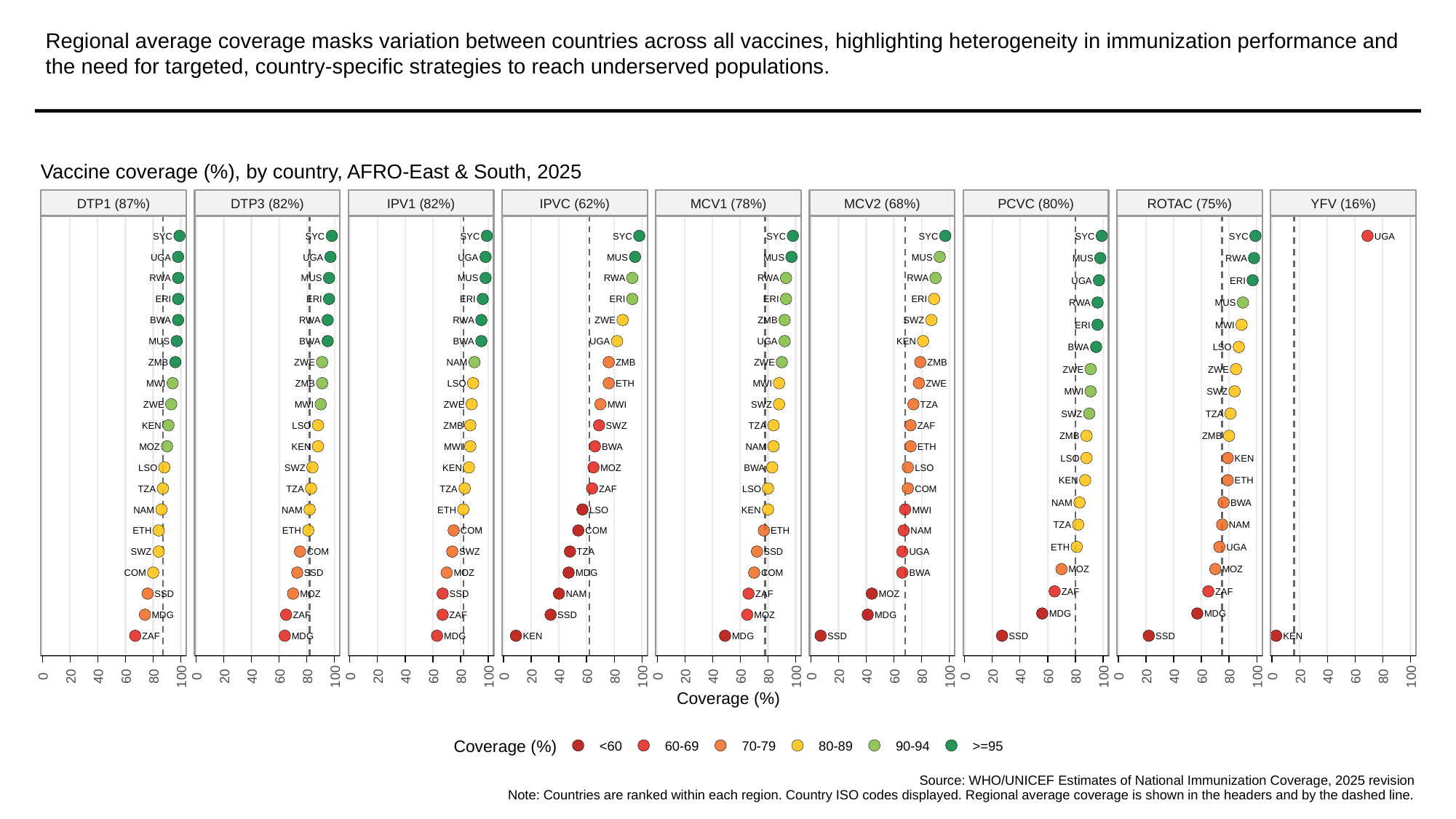

# Regional average coverage masks variation between countries across all vaccines, highlighting heterogeneity in immunization performance and the need for targeted, country-specific strategies to reach underserved populations.

Vaccine coverage (%), by country, AFRO-East & South, 2025

DTP1 (87%)
DTP3 (82%)
IPV1 (82%)
IPVC (62%)
MCV1 (78%)
MCV2 (68%)
PCVC (80%)
ROTAC (75%)
YFV (16%)

SYC
SYC
SYC
SYC
SYC
SYC
SYC
SYC
UGA

UGA
UGA
UGA
MUS
MUS
MUS
MUS
RWA

RWA
MUS
MUS
RWA
RWA
RWA
UGA
ERI

ERI
ERI
ERI
ERI
ERI
ERI

RWA
MUS

BWA
RWA
RWA
ZWE
ZMB
SWZ

ERI
MWI

MUS
BWA
BWA
UGA
UGA
KEN

BWA
LSO

ZMB
ZWE
NAM
ZMB
ZWE
ZMB

ZWE
ZWE

MWI
ZMB
LSO
ETH
MWI
ZWE

MWI
SWZ

ZWE
MWI
ZWE
MWI
SWZ
TZA

SWZ
TZA

KEN
LSO
ZMB
SWZ
TZA
ZAF

ZMB
ZMB

MOZ
KEN
MWI
BWA
NAM
ETH

LSO
KEN

LSO
SWZ
KEN
MOZ
BWA
LSO

KEN
ETH

TZA
TZA
TZA
ZAF
LSO
COM

NAM
BWA

NAM
NAM
ETH
LSO
KEN
MWI

TZA
NAM

ETH
ETH
COM
COM
ETH
NAM

ETH
UGA

SWZ
COM
SWZ
TZA
SSD
UGA

MOZ
MOZ

COM
SSD
MOZ
MDG
COM
BWA

ZAF
ZAF
SSD
MOZ
SSD
NAM
ZAF
MOZ

MDG
MDG
MDG
ZAF
ZAF
SSD
MOZ
MDG

ZAF
MDG
MDG
KEN
MDG
SSD
SSD
SSD
KEN

0
20
40
60
80
100
0
20
40
60
80
100
0
20
40
60
80
100
0
20
40
60
80
100
0
20
40
60
80
100
0
20
40
60
80
100
0
20
40
60
80
100
0
20
40
60
80
100
0
20
40
60
80
100
Coverage (%)
Coverage (%)

<60
60-69
70-79
80-89
90-94
>=95
Source: WHO/UNICEF Estimates of National Immunization Coverage, 2025 revision
Note: Countries are ranked within each region. Country ISO codes displayed. Regional average coverage is shown in the headers and by the dashed line.